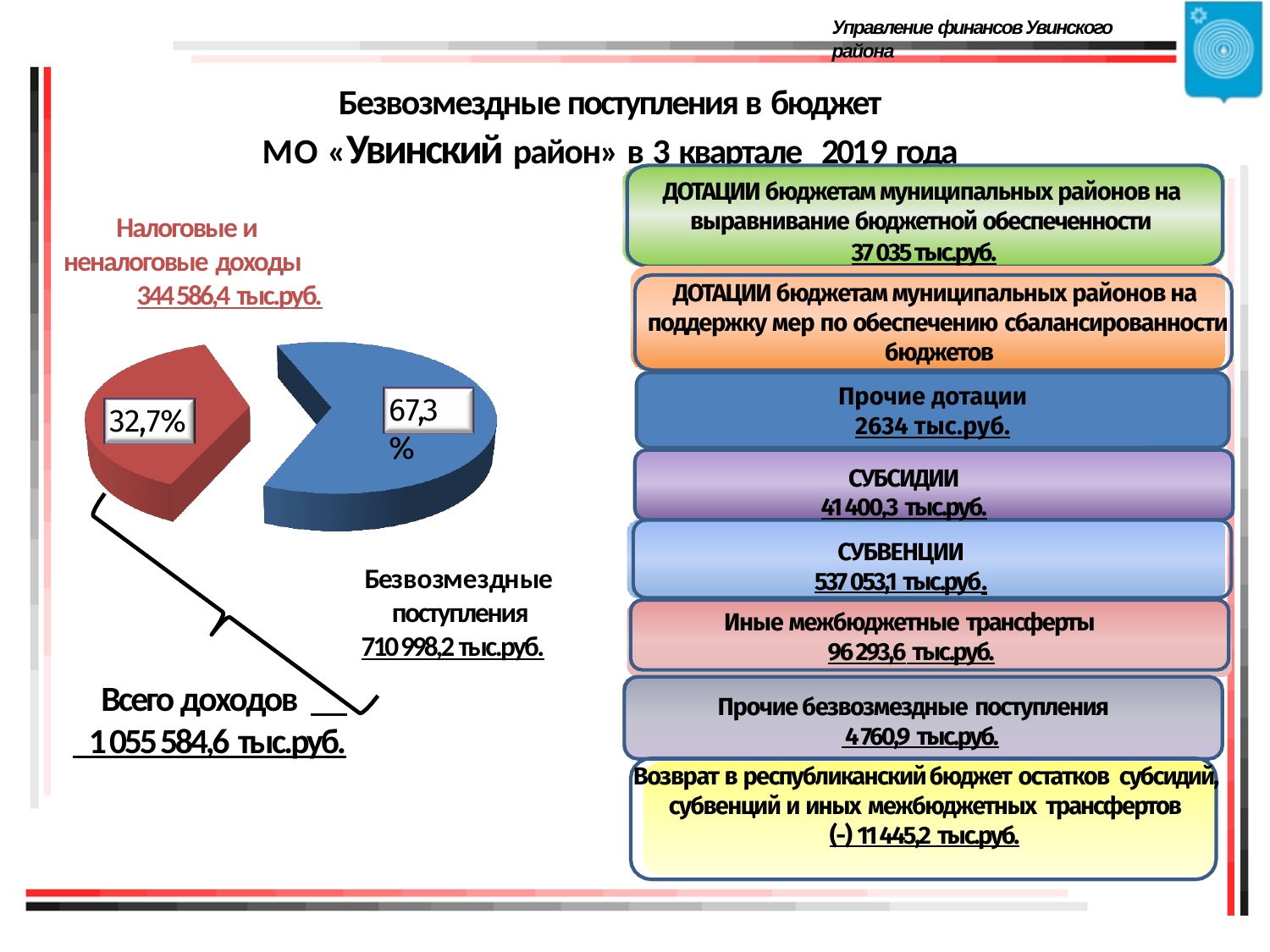

Управление финансов Увинского района

# Безвозмездные поступления в бюджет
МО «Увинский район» в 3 квартале   2019 года

ДОТАЦИИ бюджетам муниципальных районов на  выравнивание бюджетной обеспеченности
37 035 тыс.руб.
Налоговые и  неналоговые доходы
344 586,4 тыс.руб.

ДОТАЦИИ бюджетам муниципальных районов на  поддержку мер по обеспечению сбалансированности  бюджетов
3 266,3 тыс.руб.
Прочие дотации
2634 тыс.руб.

67,3 %

32,7%

СУБСИДИИ
41 400,3 тыс.руб.
СУБВЕНЦИИ
537 053,1 тыс.руб.

Безвозмездные  поступления
710 998,2 тыс.руб.

Иные межбюджетные трансферты  96 293,6 тыс.руб.
Всего доходов             1 055 584,6 тыс.руб.

Прочие безвозмездные поступления   4 760,9 тыс.руб.
Возврат в республиканский бюджет остатков  субсидий, субвенций и иных межбюджетных  трансфертов
(-) 11 445,2 тыс.руб.